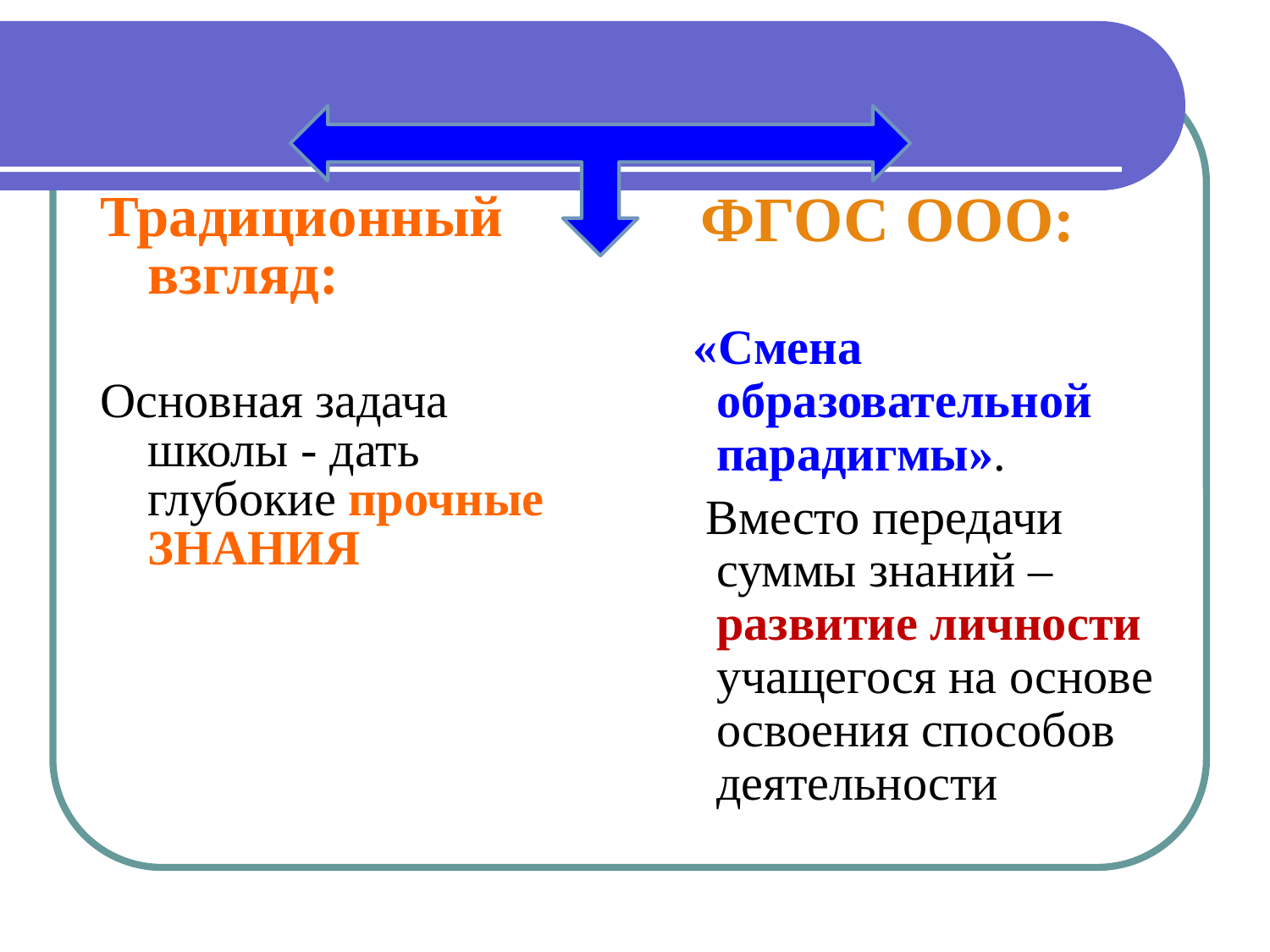

ФГОС ООО:

  «Смена образовательной парадигмы».
   Вместо передачи суммы знаний – развитие личности учащегося на основе освоения способов деятельности
Традиционный взгляд:

Основная задача школы - дать глубокие прочные ЗНАНИЯ